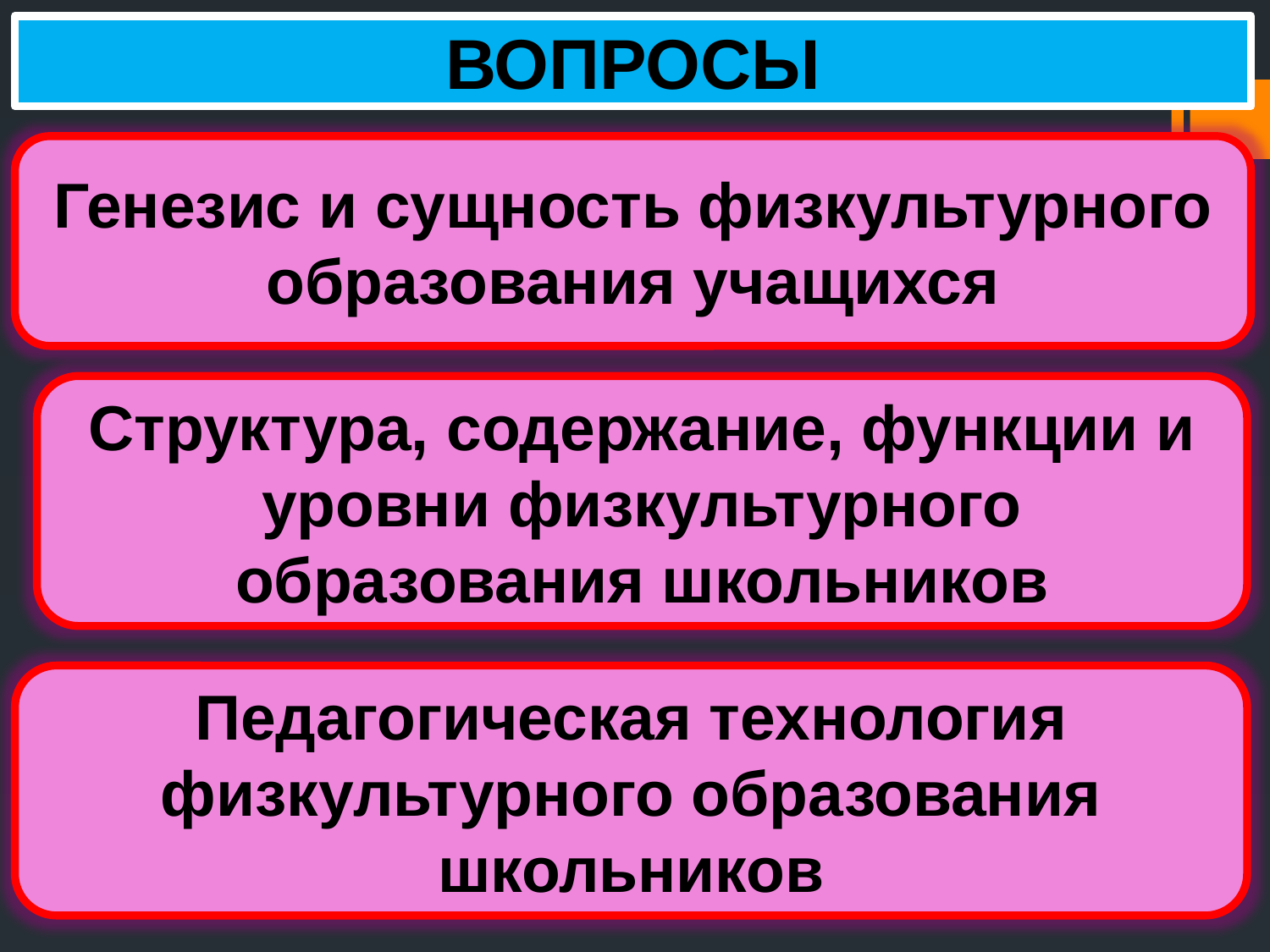

ВОПРОСЫ
Генезис и сущность физкультурного образования учащихся
Структура, содержание, функции и уровни физкультурного образования школьников
Педагогическая технология физкультурного образования школьников